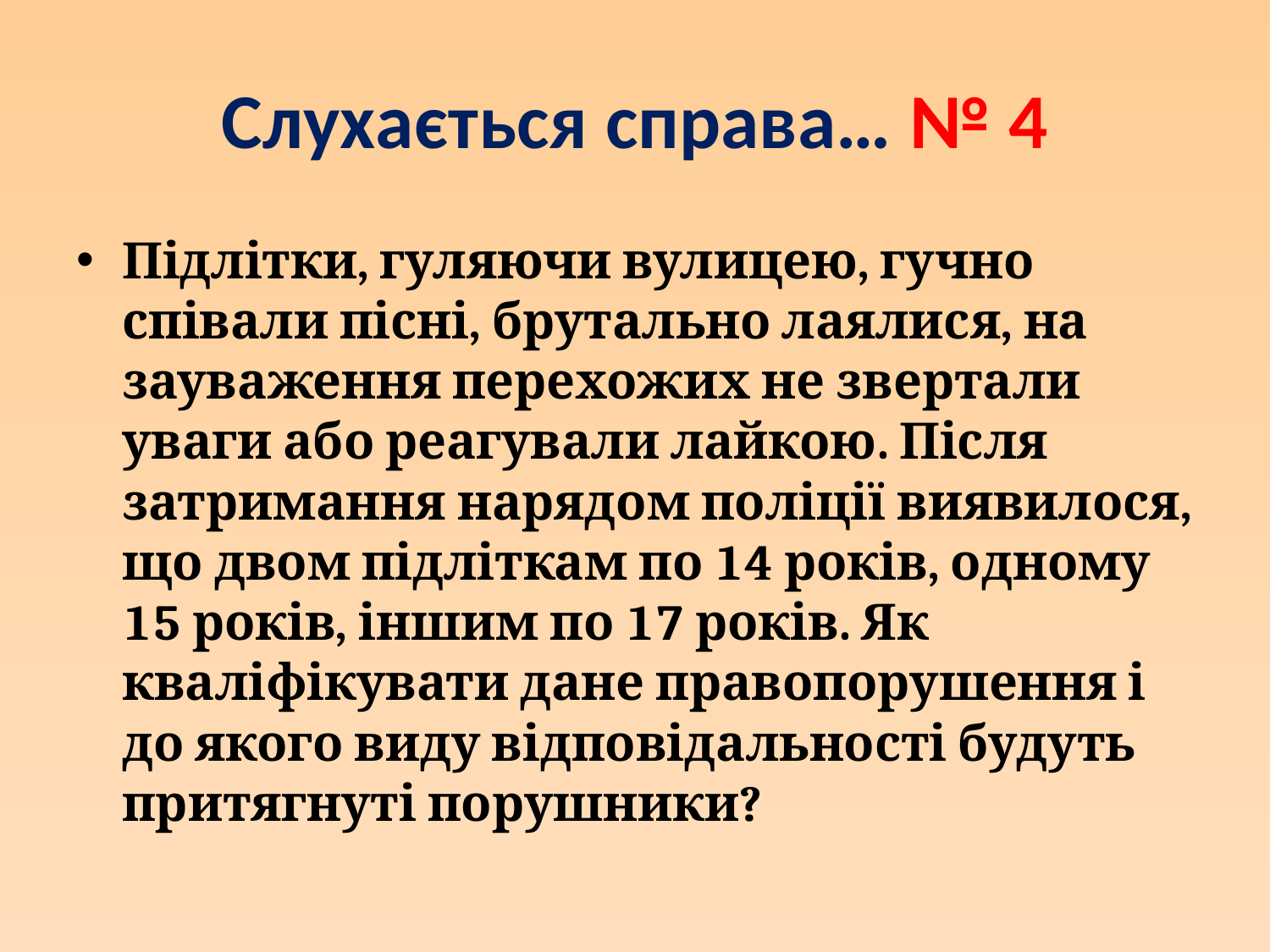

# Слухається справа… № 4
Підлітки, гуляючи вулицею, гучно співали пісні, брутально лаялися, на зауваження перехожих не звертали уваги або реагували лайкою. Після затримання нарядом поліції виявилося, що двом підліткам по 14 років, одному 15 років, іншим по 17 років. Як кваліфікувати дане правопорушення і до якого виду відповідальності будуть притягнуті порушники?